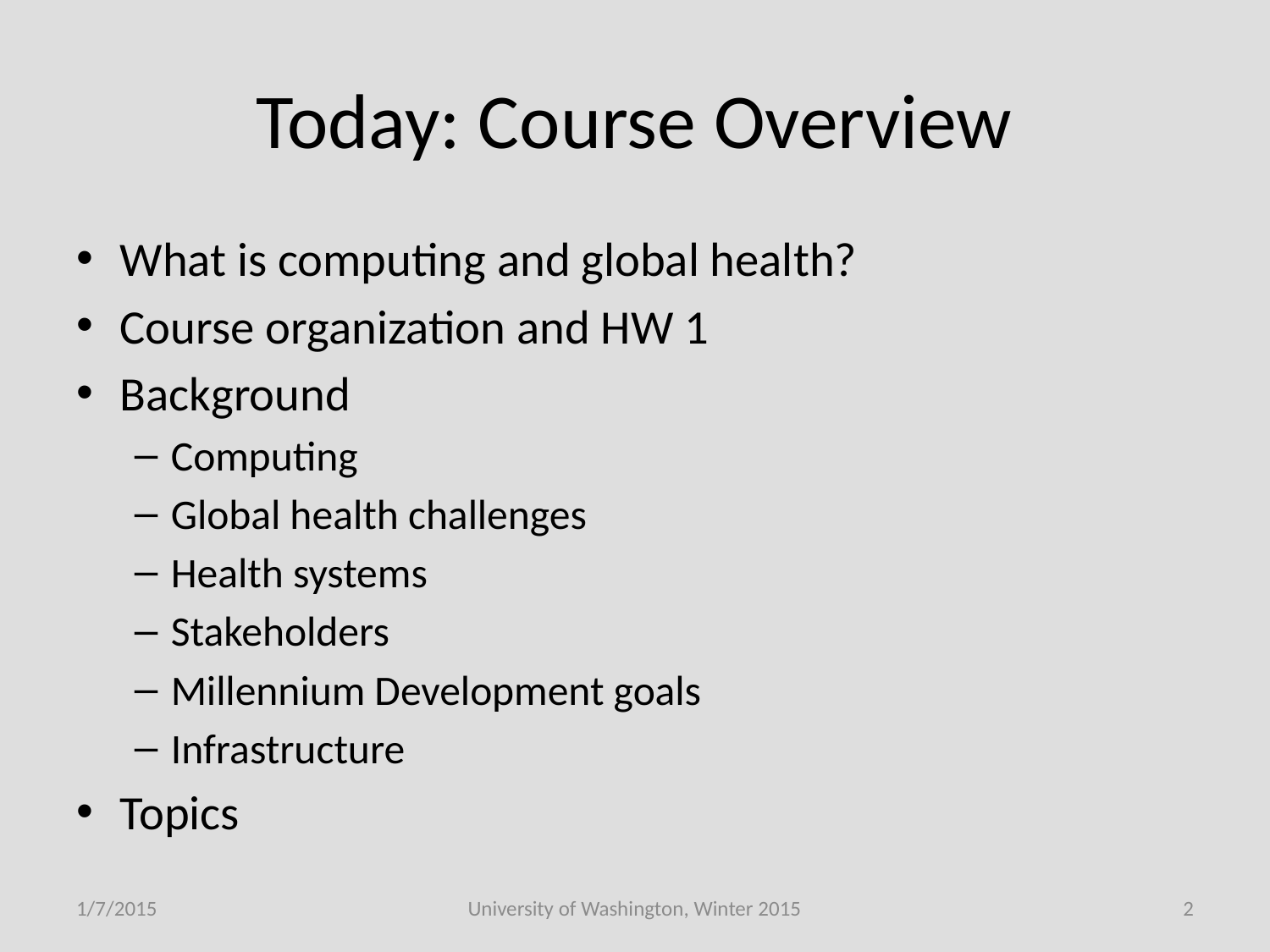

# Today: Course Overview
What is computing and global health?
Course organization and HW 1
Background
Computing
Global health challenges
Health systems
Stakeholders
Millennium Development goals
Infrastructure
Topics

1/7/2015
University of Washington, Winter 2015
2